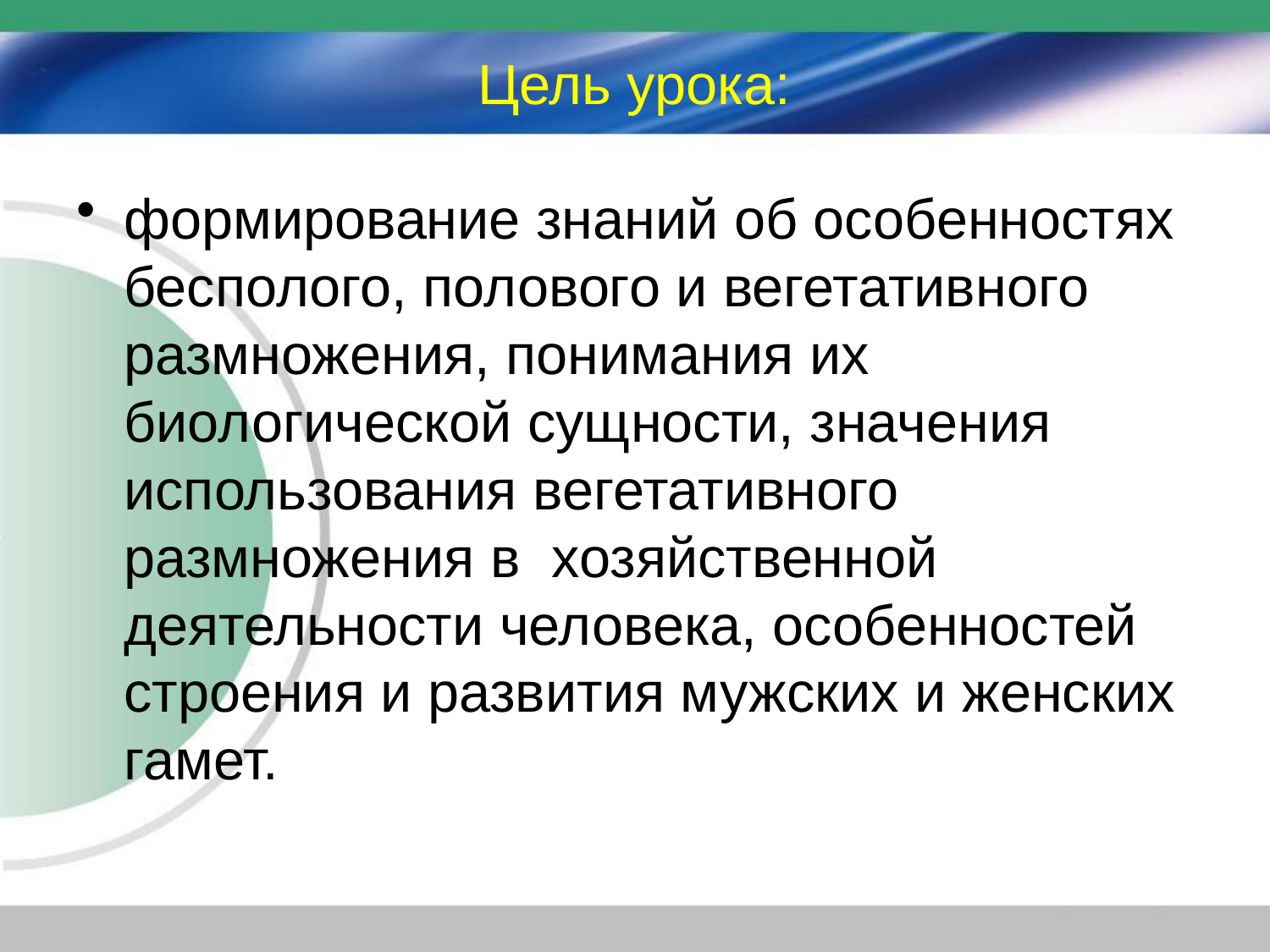

# Цель урока:
формирование знаний об особенностях бесполого, полового и вегетативного размножения, понимания их биологической сущности, значения использования вегетативного размножения в  хозяйственной деятельности человека, особенностей строения и развития мужских и женских гамет.